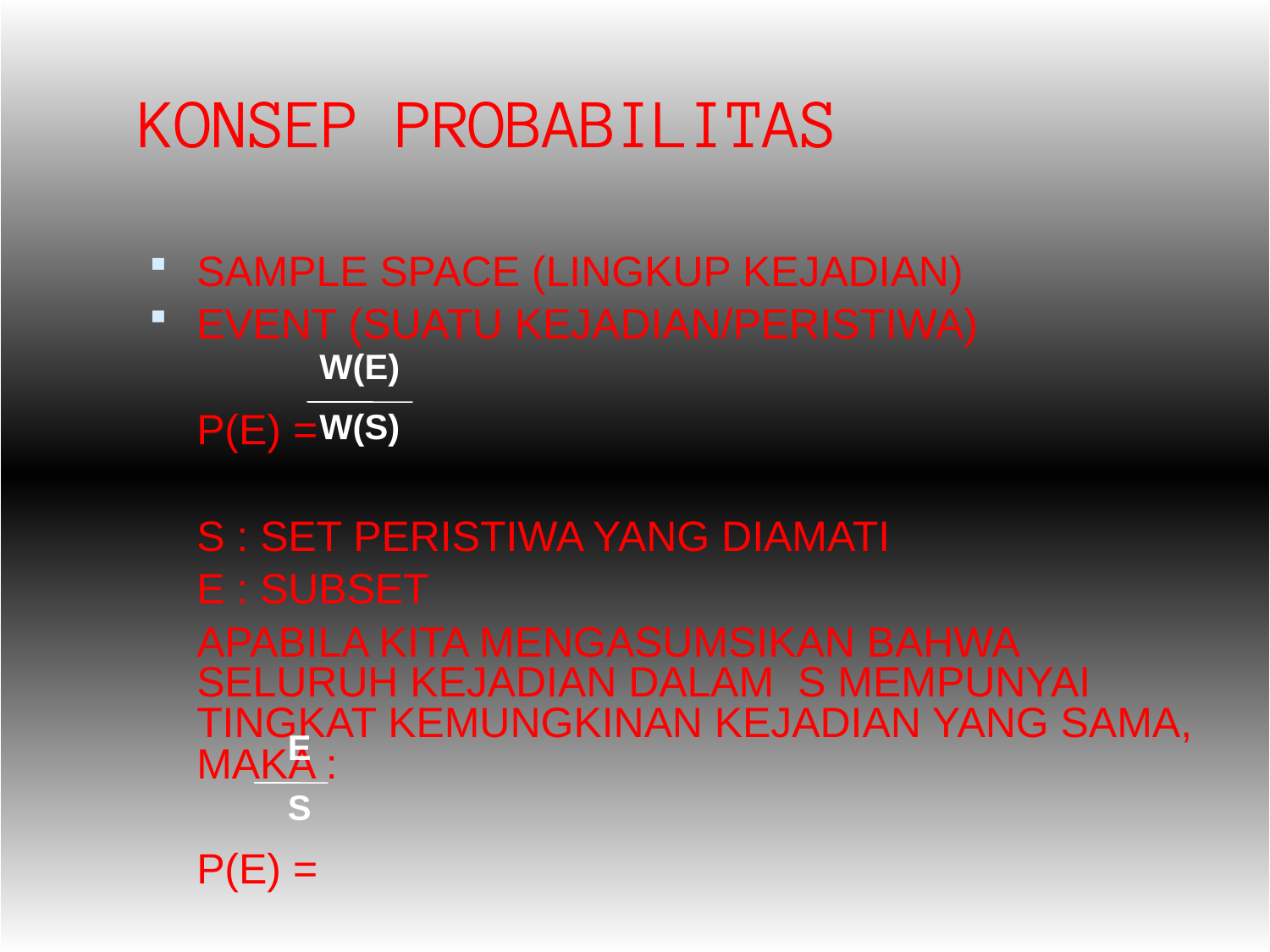

# KONSEP PROBABILITAS
SAMPLE SPACE (LINGKUP KEJADIAN)
EVENT (SUATU KEJADIAN/PERISTIWA)

	P(E) =

	S : SET PERISTIWA YANG DIAMATI
	E : SUBSET
	APABILA KITA MENGASUMSIKAN BAHWA SELURUH KEJADIAN DALAM  S MEMPUNYAI TINGKAT KEMUNGKINAN KEJADIAN YANG SAMA, MAKA :

	P(E) =
W(E)
W(S)

E
S